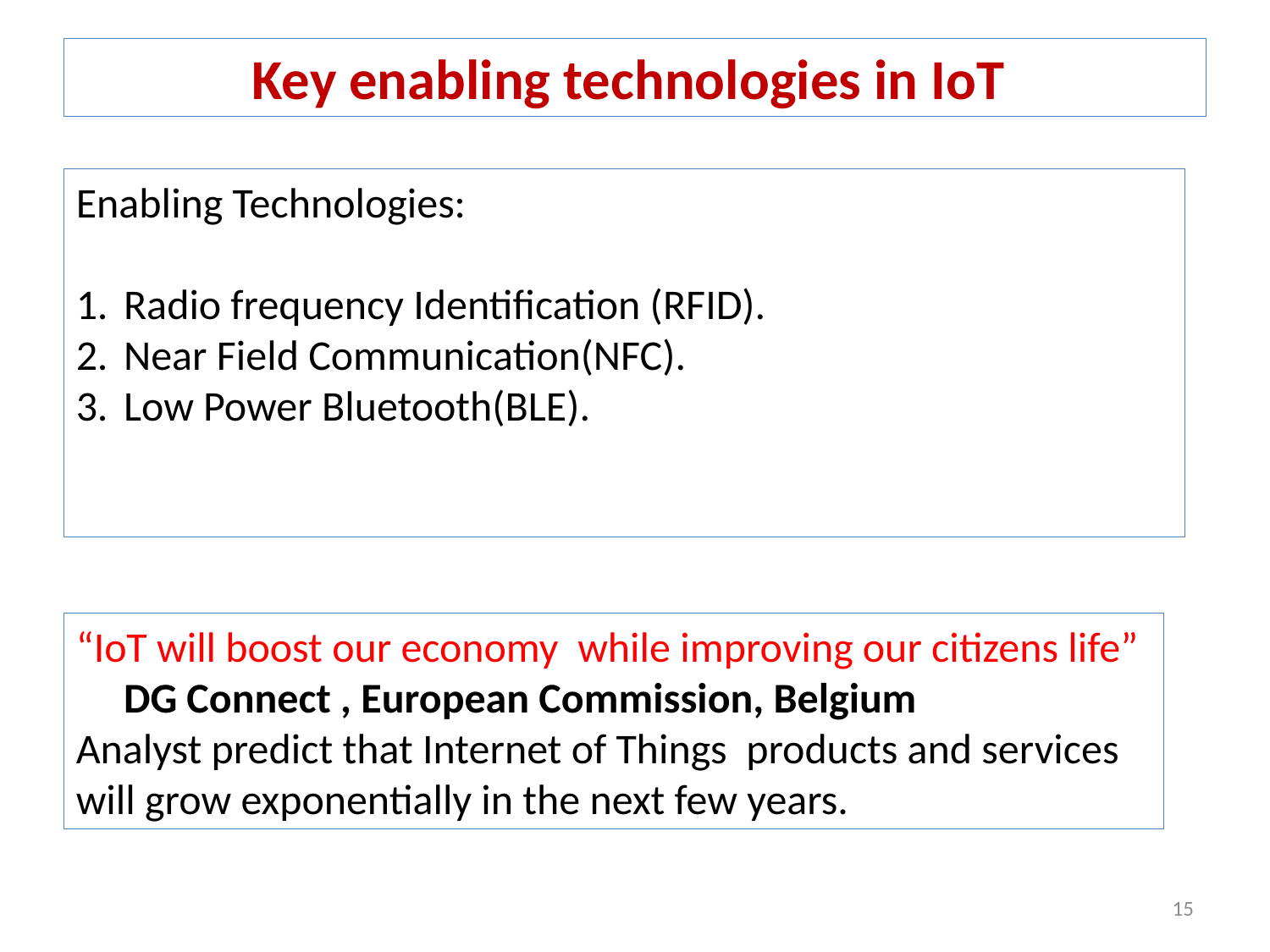

# Key enabling technologies in IoT
Enabling Technologies:

Radio frequency Identification (RFID).
Near Field Communication(NFC).
Low Power Bluetooth(BLE).

“IoT will boost our economy  while improving our citizens life”
     DG Connect , European Commission, Belgium
Analyst predict that Internet of Things  products and services will grow exponentially in the next few years.
15